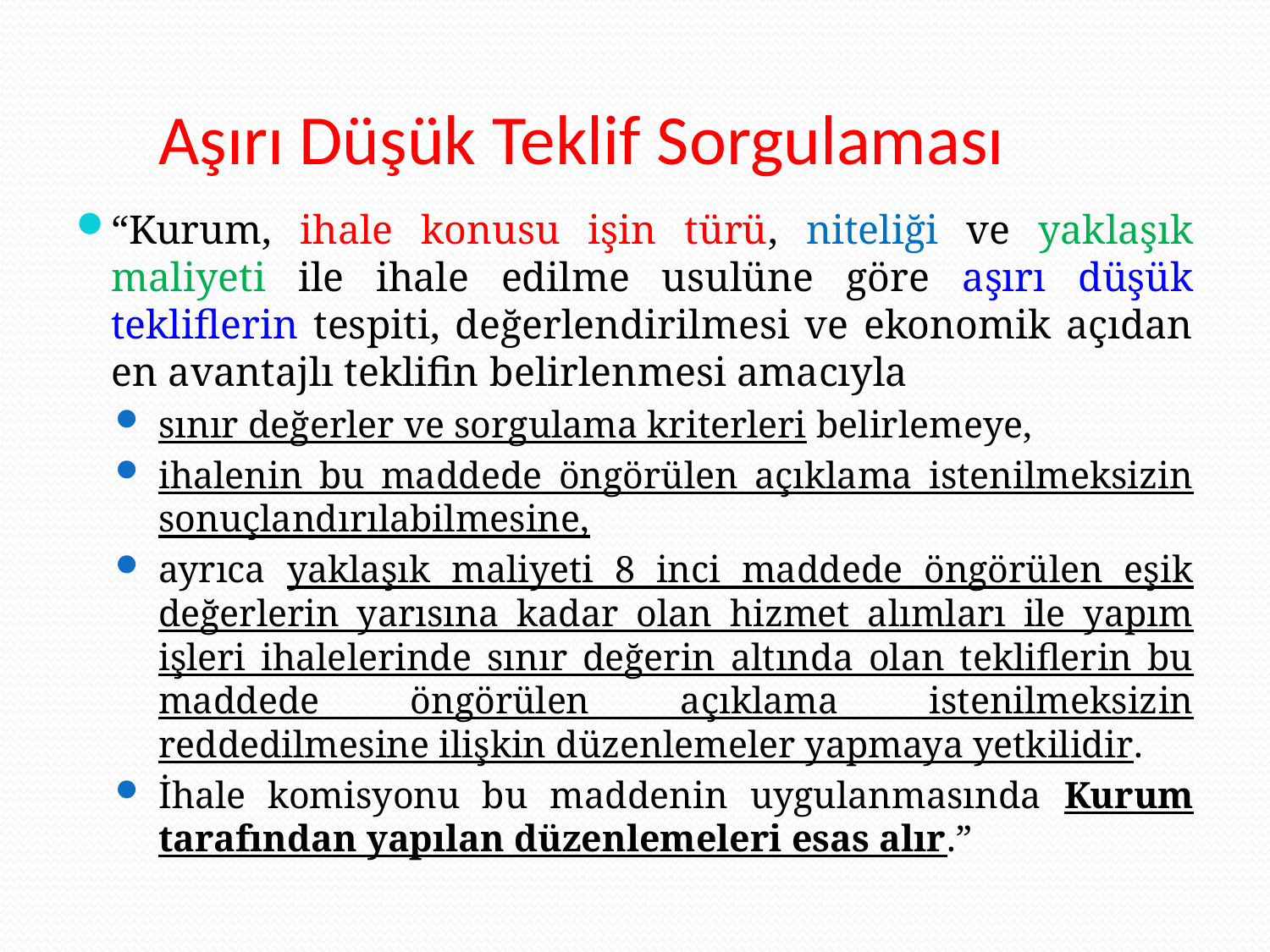

# Aşırı Düşük Teklif Sorgulaması
“Kurum, ihale konusu işin türü, niteliği ve yaklaşık maliyeti ile ihale edilme usulüne göre aşırı düşük tekliflerin tespiti, değerlendirilmesi ve ekonomik açıdan en avantajlı teklifin belirlenmesi amacıyla
sınır değerler ve sorgulama kriterleri belirlemeye,
ihalenin bu maddede öngörülen açıklama istenilmeksizin sonuçlandırılabilmesine,
ayrıca yaklaşık maliyeti 8 inci maddede öngörülen eşik değerlerin yarısına kadar olan hizmet alımları ile yapım işleri ihalelerinde sınır değerin altında olan tekliflerin bu maddede öngörülen açıklama istenilmeksizin reddedilmesine ilişkin düzenlemeler yapmaya yetkilidir.
İhale komisyonu bu maddenin uygulanmasında Kurum tarafından yapılan düzenlemeleri esas alır.”